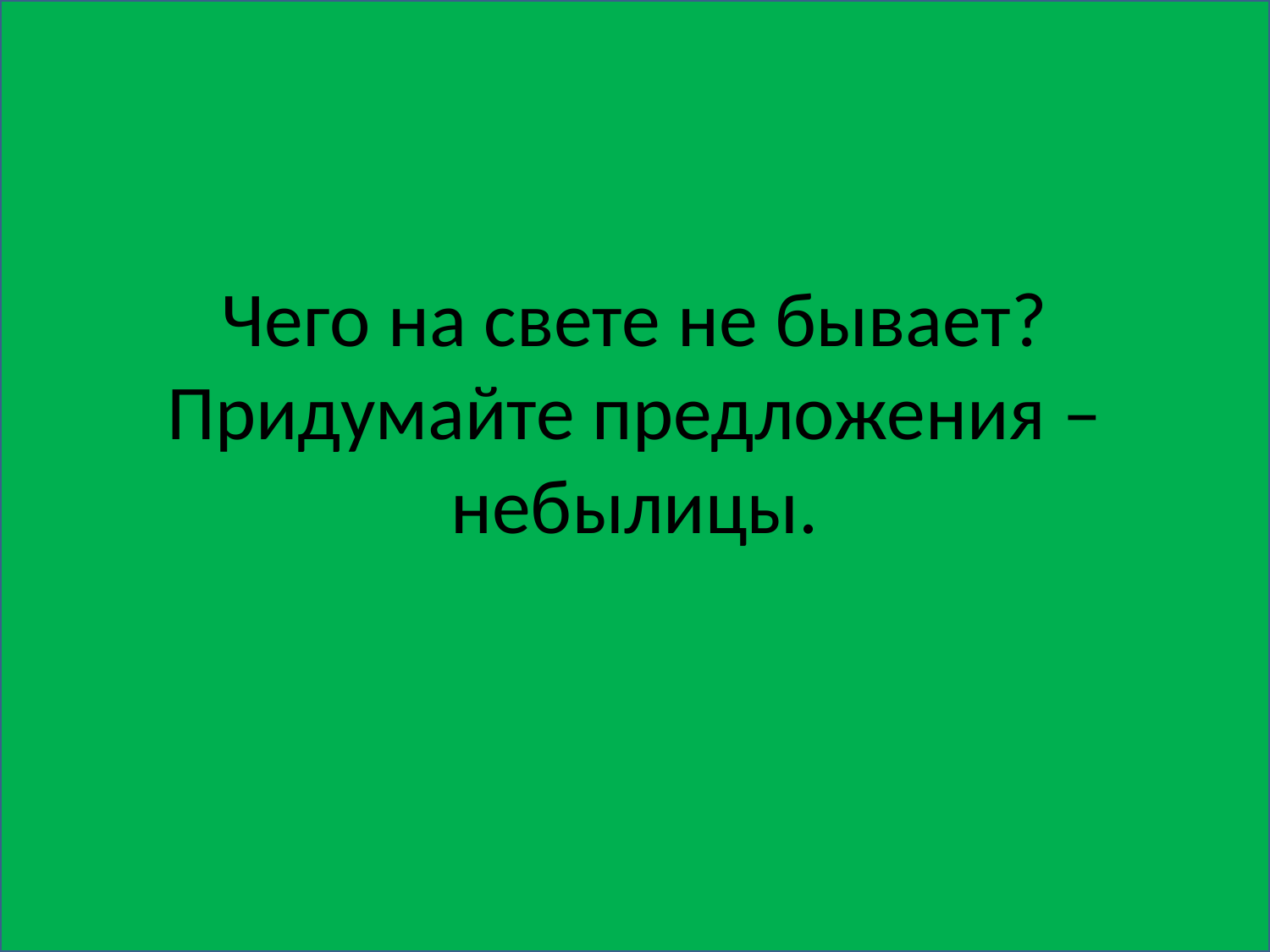

# Чего на свете не бывает? Придумайте предложения – небылицы.